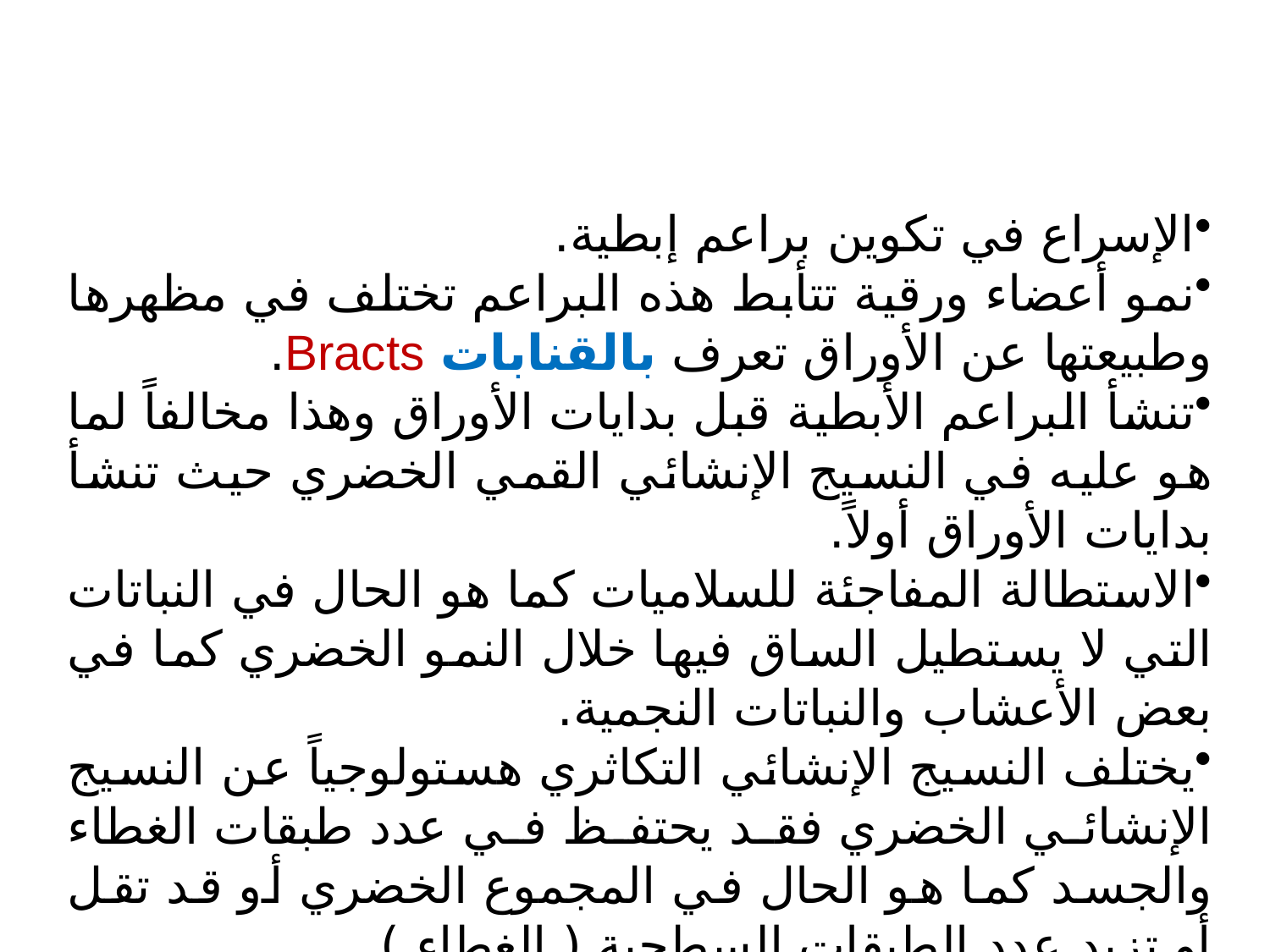

الإسراع في تكوين براعم إبطية.
نمو أعضاء ورقية تتأبط هذه البراعم تختلف في مظهرها وطبيعتها عن الأوراق تعرف بالقنابات Bracts.
تنشأ البراعم الأبطية قبل بدايات الأوراق وهذا مخالفاً لما هو عليه في النسيج الإنشائي القمي الخضري حيث تنشأ بدايات الأوراق أولاً.
الاستطالة المفاجئة للسلاميات كما هو الحال في النباتات التي لا يستطيل الساق فيها خلال النمو الخضري كما في بعض الأعشاب والنباتات النجمية.
يختلف النسيج الإنشائي التكاثري هستولوجياً عن النسيج الإنشائي الخضري فقد يحتفظ في عدد طبقات الغطاء والجسد كما هو الحال في المجموع الخضري أو قد تقل أو تزيد عدد الطبقات السطحية ( الغطاء ).